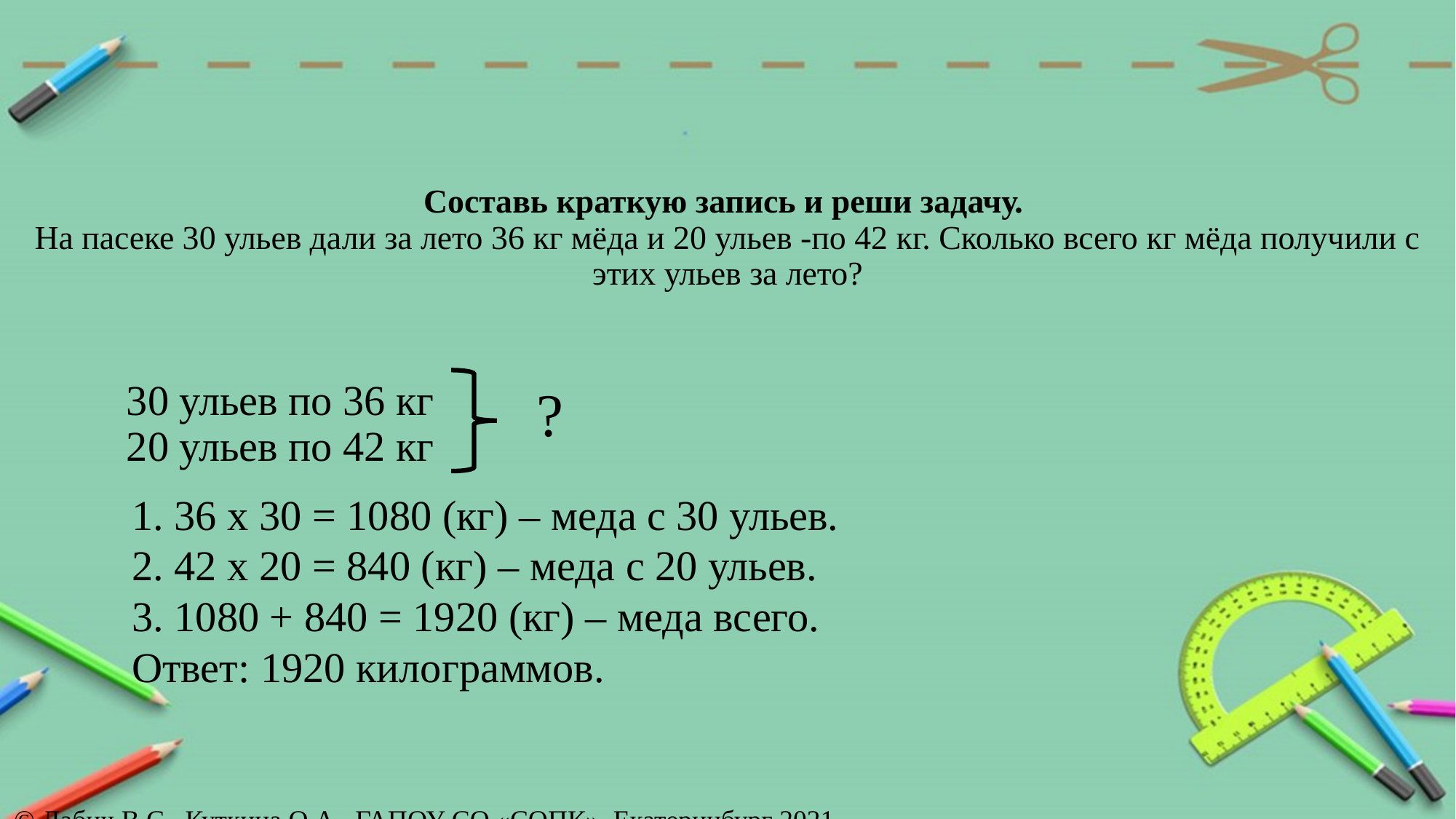

# Составь краткую запись и реши задачу. На пасеке 30 ульев дали за лето 36 кг мёда и 20 ульев -по 42 кг. Сколько всего кг мёда получили с этих ульев за лето?

?
30 ульев по 36 кг
20 ульев по 42 кг
1. 36 х 30 = 1080 (кг) – меда с 30 ульев.
2. 42 х 20 = 840 (кг) – меда с 20 ульев.
3. 1080 + 840 = 1920 (кг) – меда всего.
Ответ: 1920 килограммов.

© Лабич В.С., Куткина О.А., ГАПОУ СО «СОПК», Екатеринбург 2021